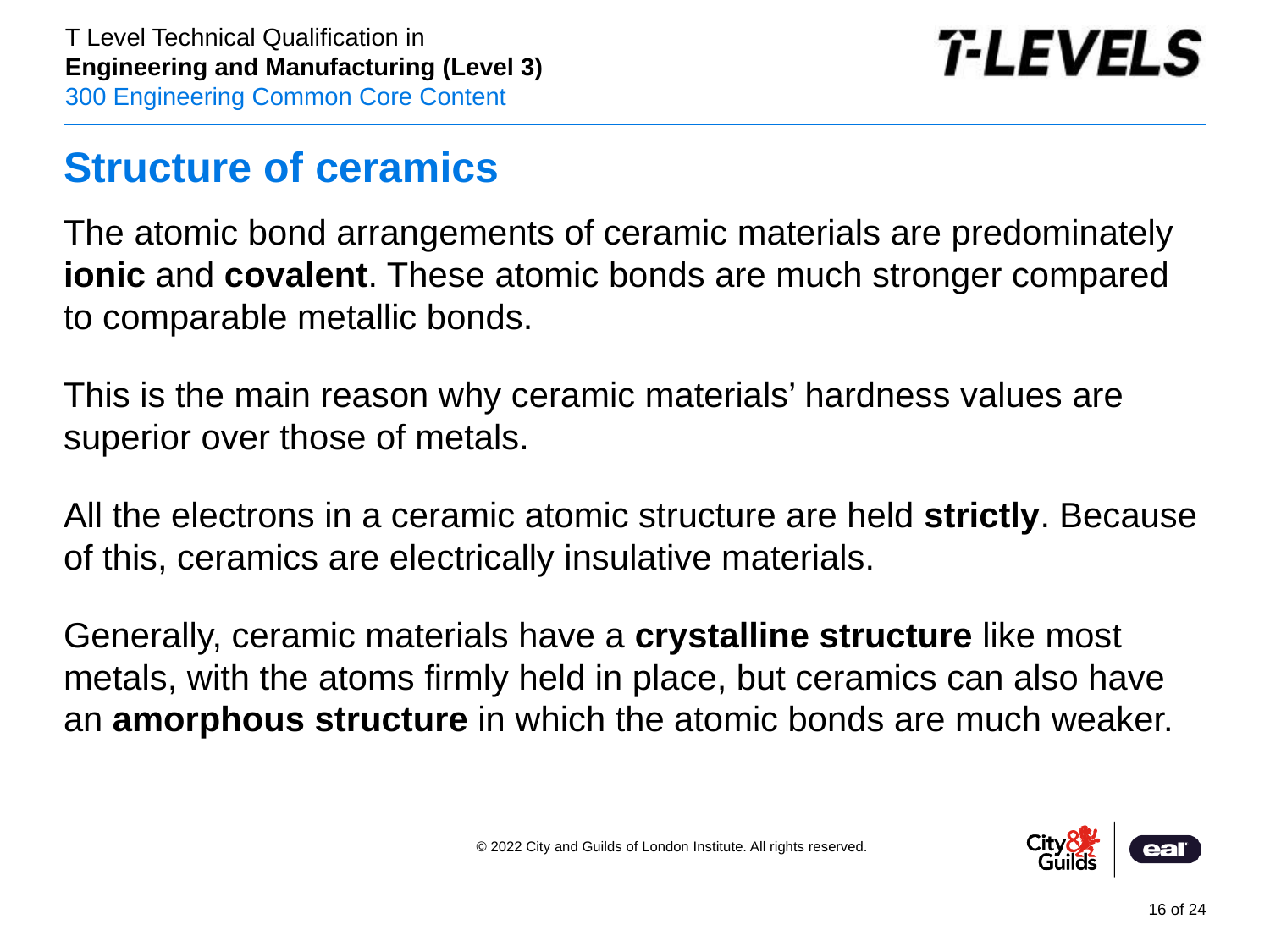

# Structure of ceramics
The atomic bond arrangements of ceramic materials are predominately ionic and covalent. These atomic bonds are much stronger compared to comparable metallic bonds.
This is the main reason why ceramic materials’ hardness values are superior over those of metals.
All the electrons in a ceramic atomic structure are held strictly. Because of this, ceramics are electrically insulative materials.
Generally, ceramic materials have a crystalline structure like most metals, with the atoms firmly held in place, but ceramics can also have an amorphous structure in which the atomic bonds are much weaker.